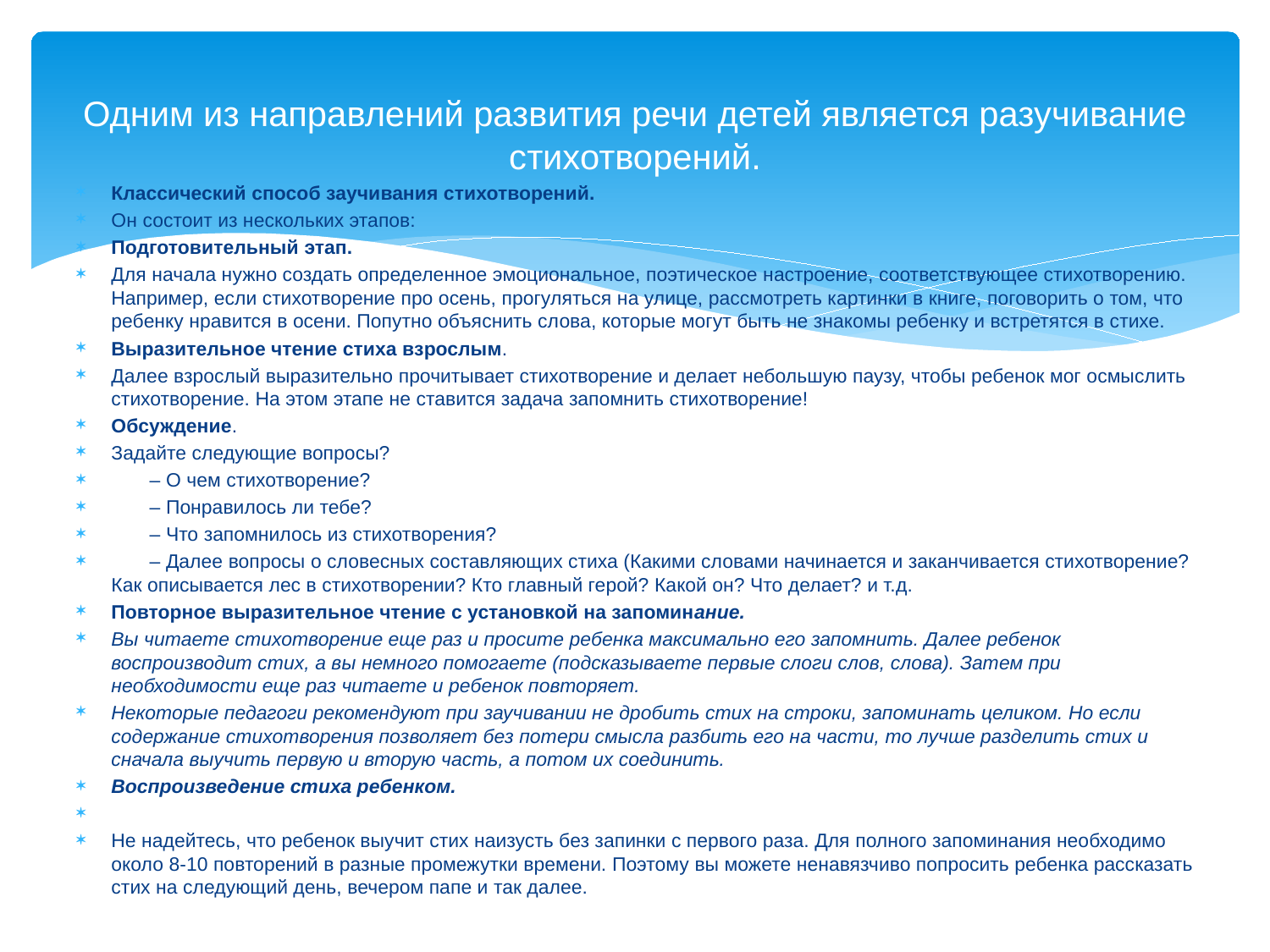

# Одним из направлений развития речи детей является разучивание стихотворений.

Классический способ заучивания стихотворений.
Он состоит из нескольких этапов:
Подготовительный этап.
Для начала нужно создать определенное эмоциональное, поэтическое настроение, соответствующее стихотворению. Например, если стихотворение про осень, прогуляться на улице, рассмотреть картинки в книге, поговорить о том, что ребенку нравится в осени. Попутно объяснить слова, которые могут быть не знакомы ребенку и встретятся в стихе.
Выразительное чтение стиха взрослым.
Далее взрослый выразительно прочитывает стихотворение и делает небольшую паузу, чтобы ребенок мог осмыслить стихотворение. На этом этапе не ставится задача запомнить стихотворение!
Обсуждение.
Задайте следующие вопросы?
       – О чем стихотворение?
       – Понравилось ли тебе?
       – Что запомнилось из стихотворения?
       – Далее вопросы о словесных составляющих стиха (Какими словами начинается и заканчивается стихотворение? Как описывается лес в стихотворении? Кто главный герой? Какой он? Что делает? и т.д.
Повторное выразительное чтение с установкой на запоминание.
Вы читаете стихотворение еще раз и просите ребенка максимально его запомнить. Далее ребенок воспроизводит стих, а вы немного помогаете (подсказываете первые слоги слов, слова). Затем при необходимости еще раз читаете и ребенок повторяет.
Некоторые педагоги рекомендуют при заучивании не дробить стих на строки, запоминать целиком. Но если содержание стихотворения позволяет без потери смысла разбить его на части, то лучше разделить стих и сначала выучить первую и вторую часть, а потом их соединить.
Воспроизведение стиха ребенком.

Не надейтесь, что ребенок выучит стих наизусть без запинки с первого раза. Для полного запоминания необходимо около 8-10 повторений в разные промежутки времени. Поэтому вы можете ненавязчиво попросить ребенка рассказать стих на следующий день, вечером папе и так далее.